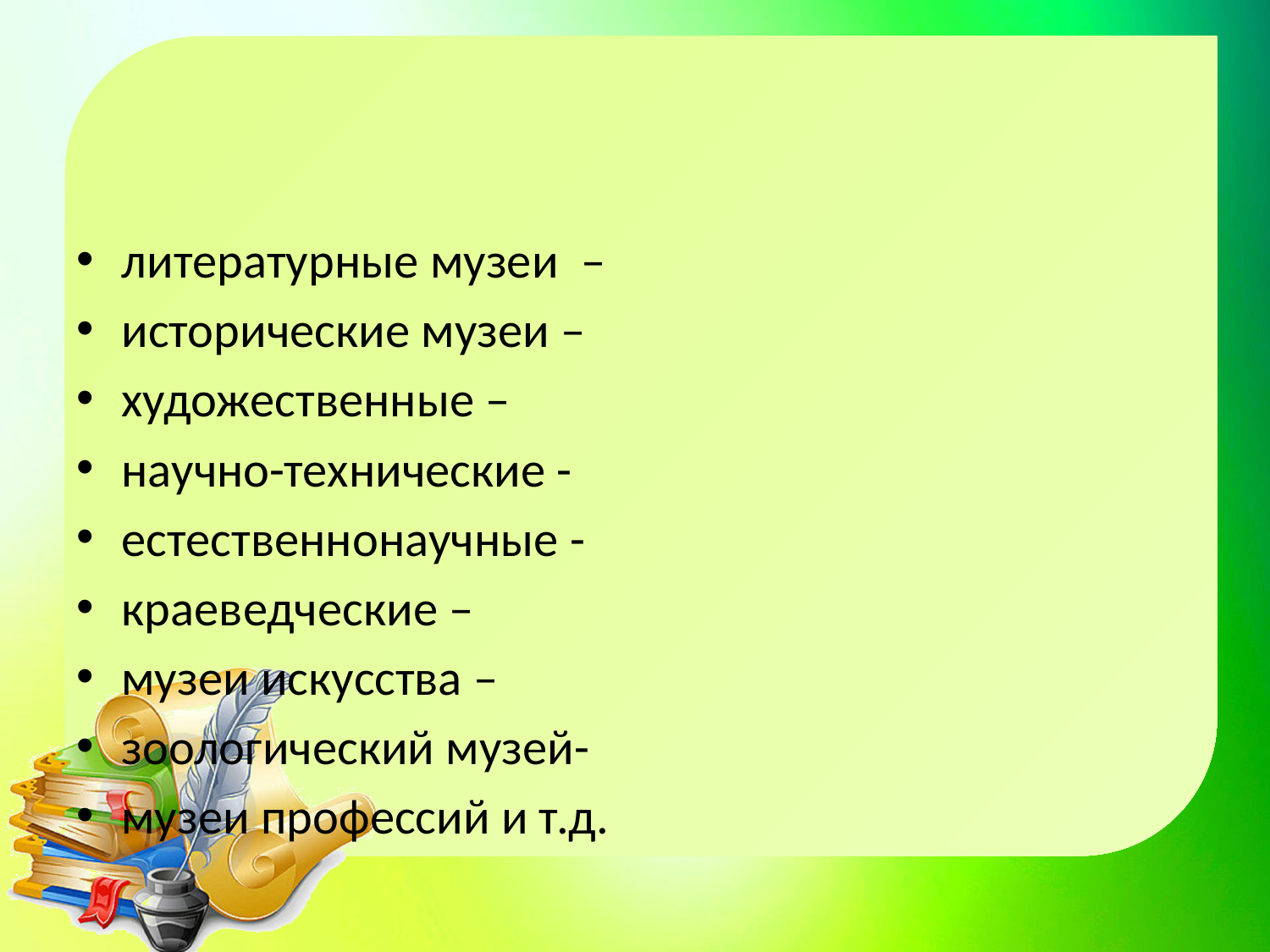

#
литературные музеи  –
исторические музеи –
художественные –
научно-технические -
естественнонаучные -
краеведческие –
музеи искусства –
зоологический музей-
музеи профессий и т.д.